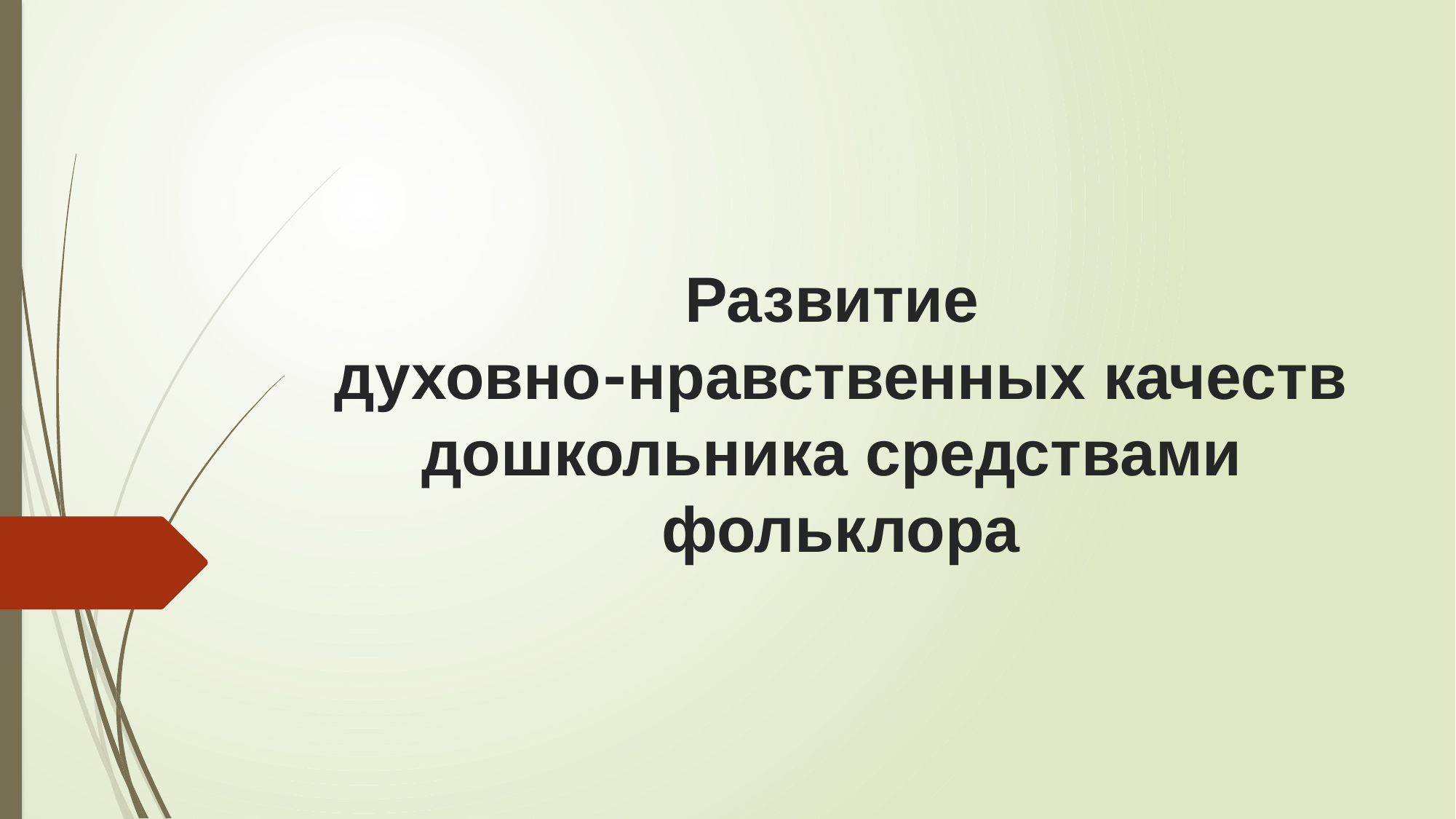

# Развитие духовно-нравственных качеств дошкольника средствами фольклора